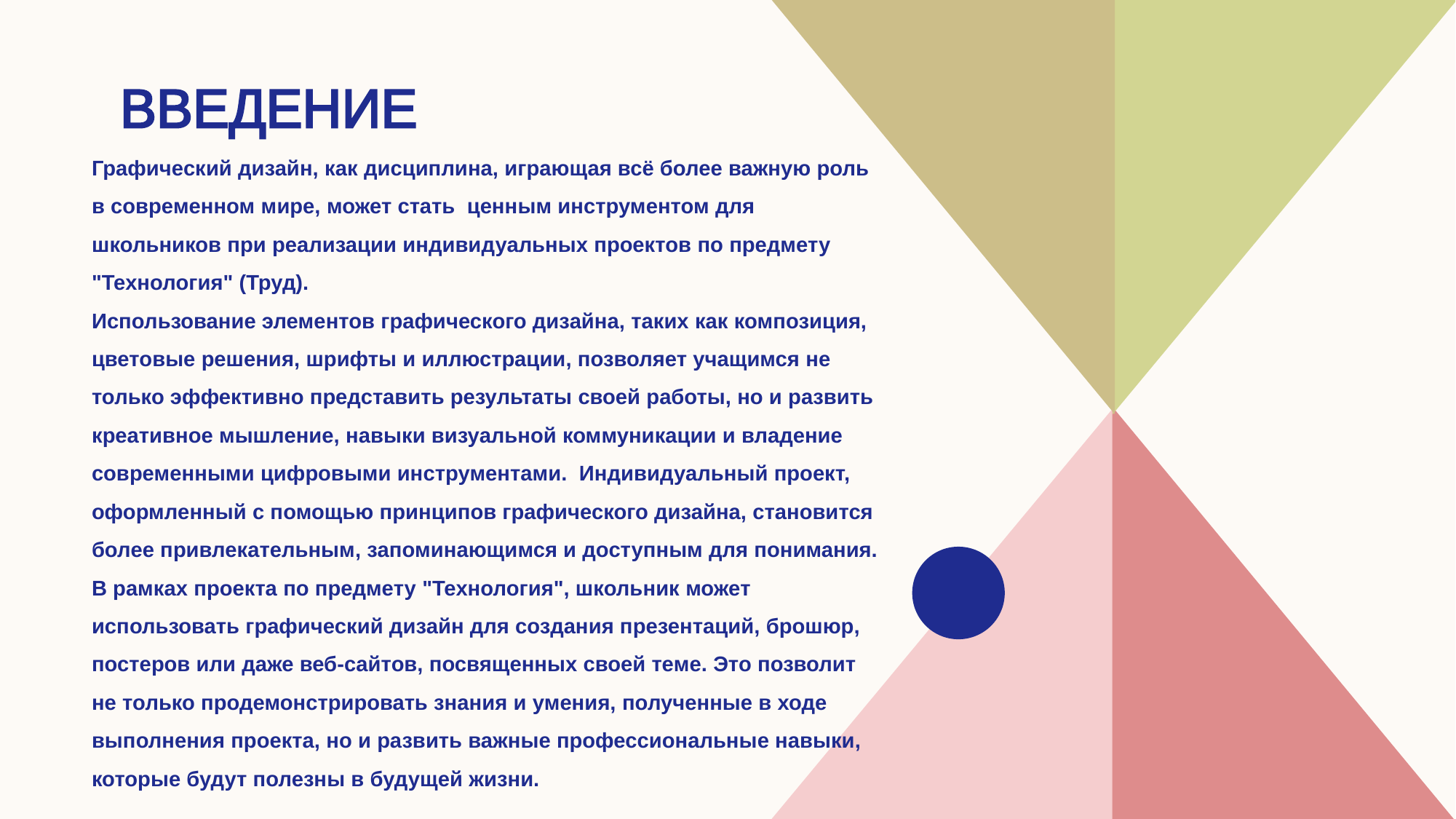

# ВВЕДЕНИЕ
Графический дизайн, как дисциплина, играющая всё более важную роль в современном мире, может стать  ценным инструментом для школьников при реализации индивидуальных проектов по предмету "Технология" (Труд).
Использование элементов графического дизайна, таких как композиция, цветовые решения, шрифты и иллюстрации, позволяет учащимся не только эффективно представить результаты своей работы, но и развить креативное мышление, навыки визуальной коммуникации и владение современными цифровыми инструментами.  Индивидуальный проект, оформленный с помощью принципов графического дизайна, становится более привлекательным, запоминающимся и доступным для понимания.
В рамках проекта по предмету "Технология", школьник может использовать графический дизайн для создания презентаций, брошюр, постеров или даже веб-сайтов, посвященных своей теме. Это позволит не только продемонстрировать знания и умения, полученные в ходе выполнения проекта, но и развить важные профессиональные навыки, которые будут полезны в будущей жизни.